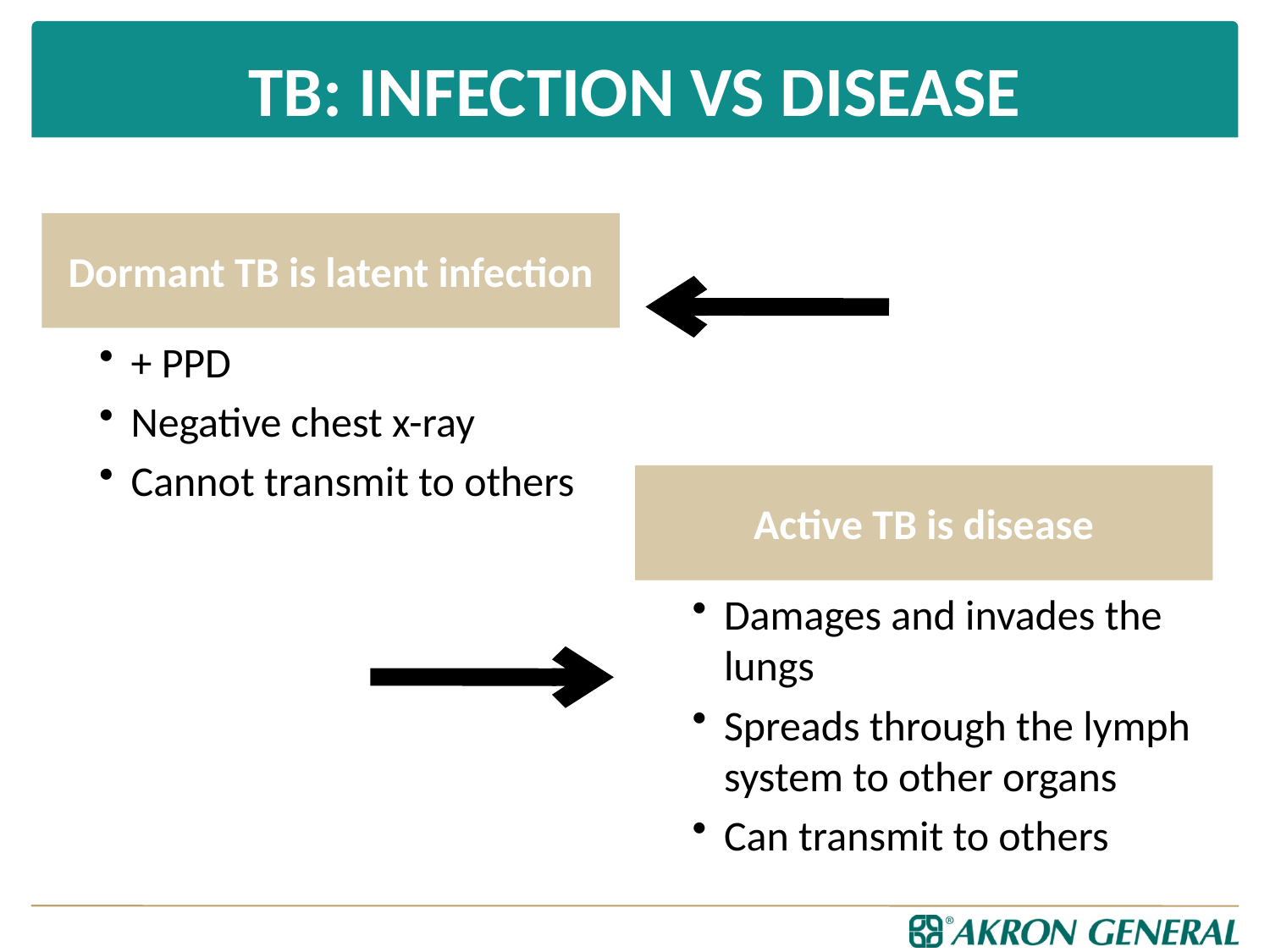

# TB: INFECTION VS DISEASE
Dormant TB is latent infection
+ PPD
Negative chest x-ray
Cannot transmit to others
Active TB is disease
Damages and invades the lungs
Spreads through the lymph system to other organs
Can transmit to others